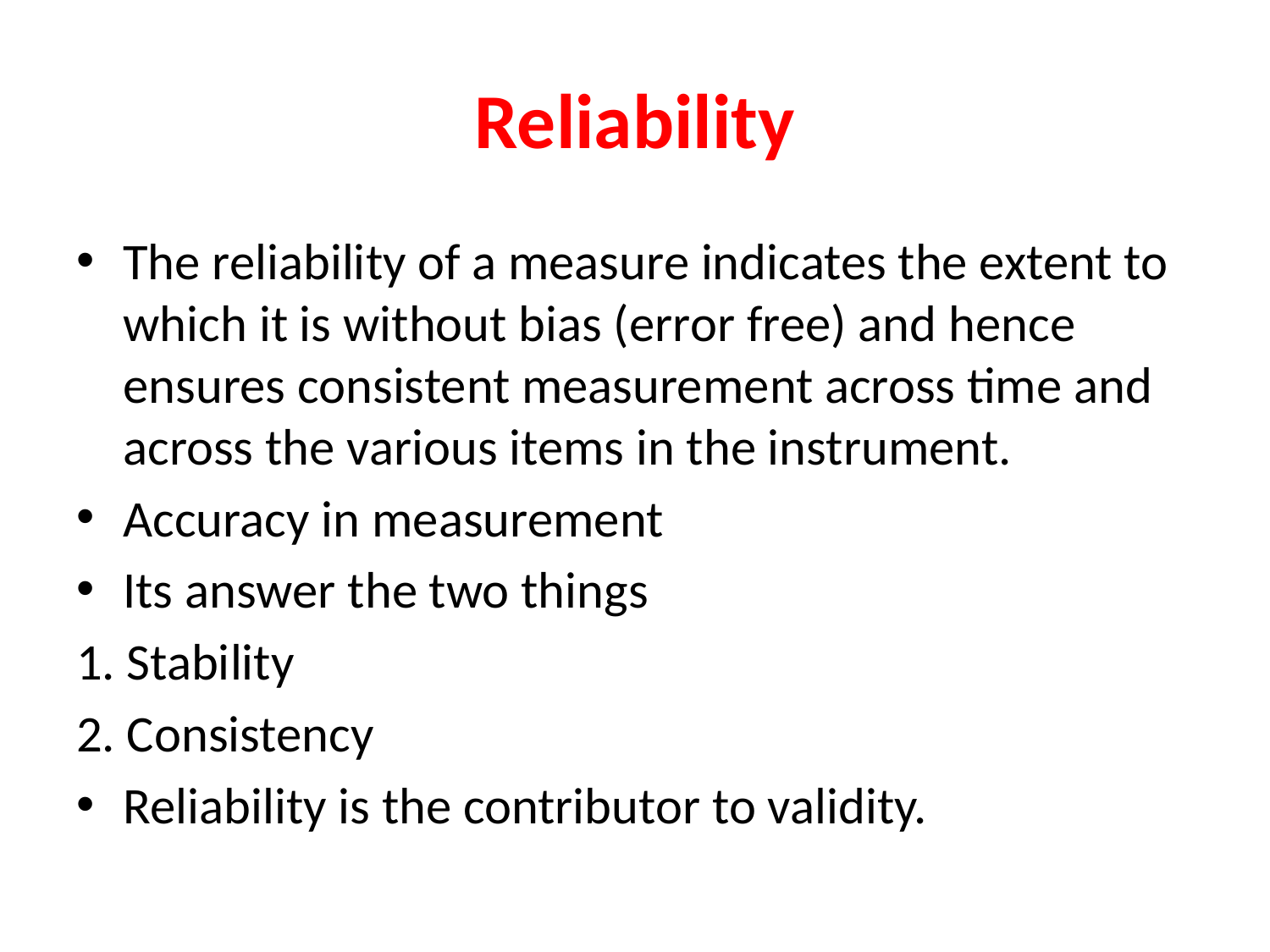

# Reliability
The reliability of a measure indicates the extent to which it is without bias (error free) and hence ensures consistent measurement across time and across the various items in the instrument.
Accuracy in measurement
Its answer the two things
1. Stability
2. Consistency
Reliability is the contributor to validity.